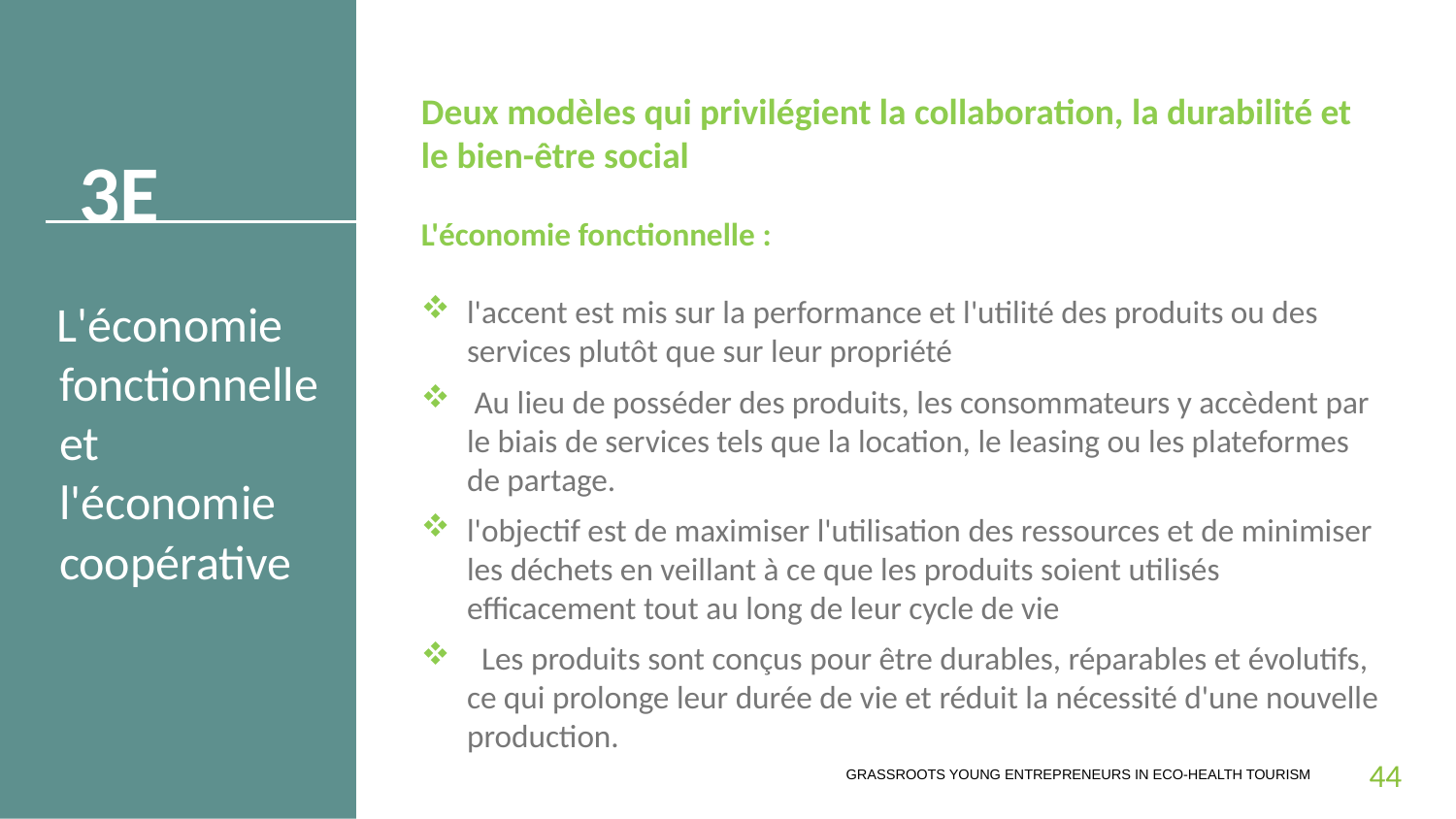

Deux modèles qui privilégient la collaboration, la durabilité et le bien-être social

L'économie fonctionnelle :

l'accent est mis sur la performance et l'utilité des produits ou des services plutôt que sur leur propriété
 Au lieu de posséder des produits, les consommateurs y accèdent par le biais de services tels que la location, le leasing ou les plateformes de partage.
l'objectif est de maximiser l'utilisation des ressources et de minimiser les déchets en veillant à ce que les produits soient utilisés efficacement tout au long de leur cycle de vie
  Les produits sont conçus pour être durables, réparables et évolutifs, ce qui prolonge leur durée de vie et réduit la nécessité d'une nouvelle production.

3E
L'économie fonctionnelle et l'économie coopérative

44
GRASSROOTS YOUNG ENTREPRENEURS IN ECO-HEALTH TOURISM